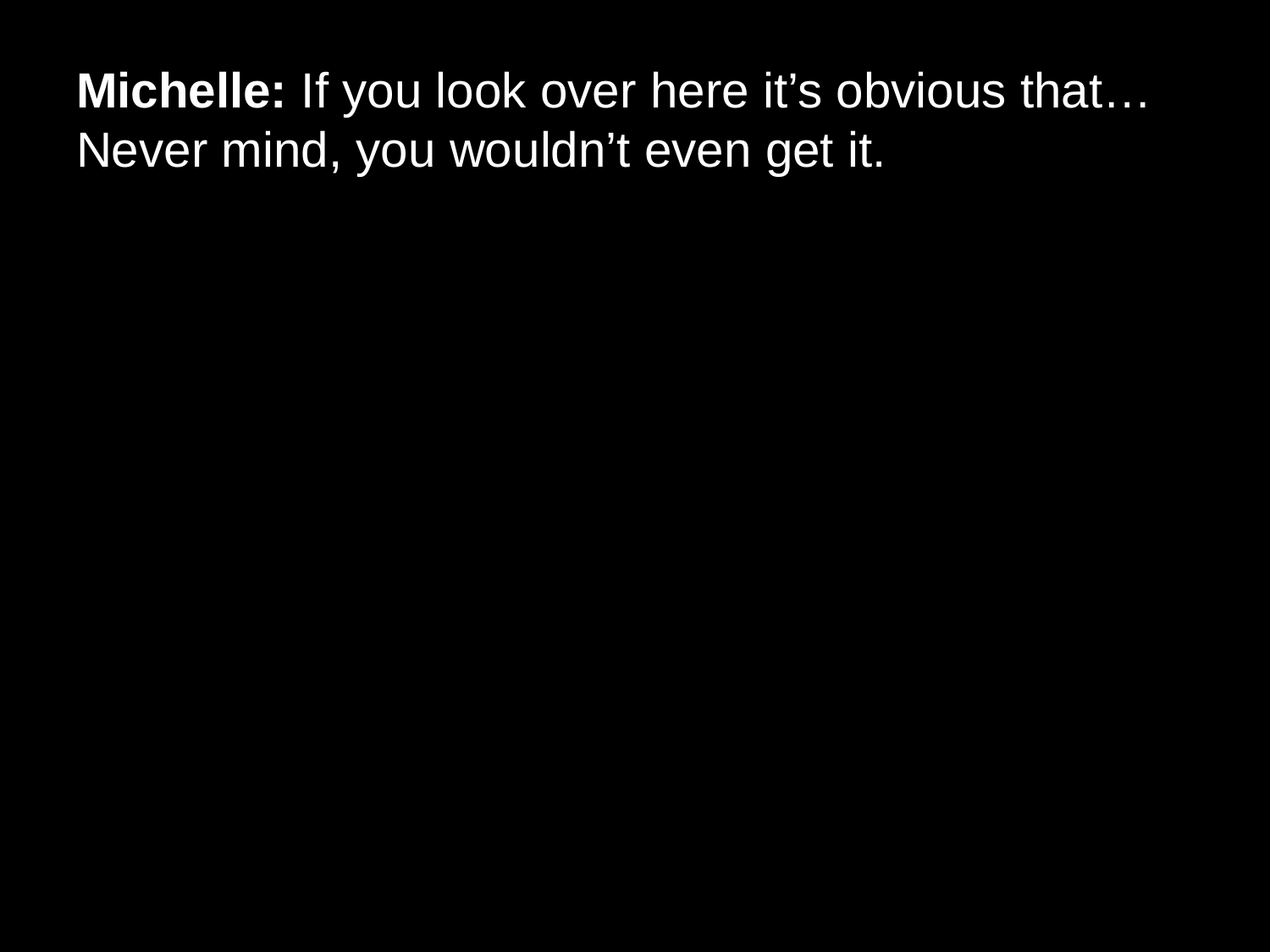

# Michelle: If you look over here it’s obvious that… Never mind, you wouldn’t even get it.